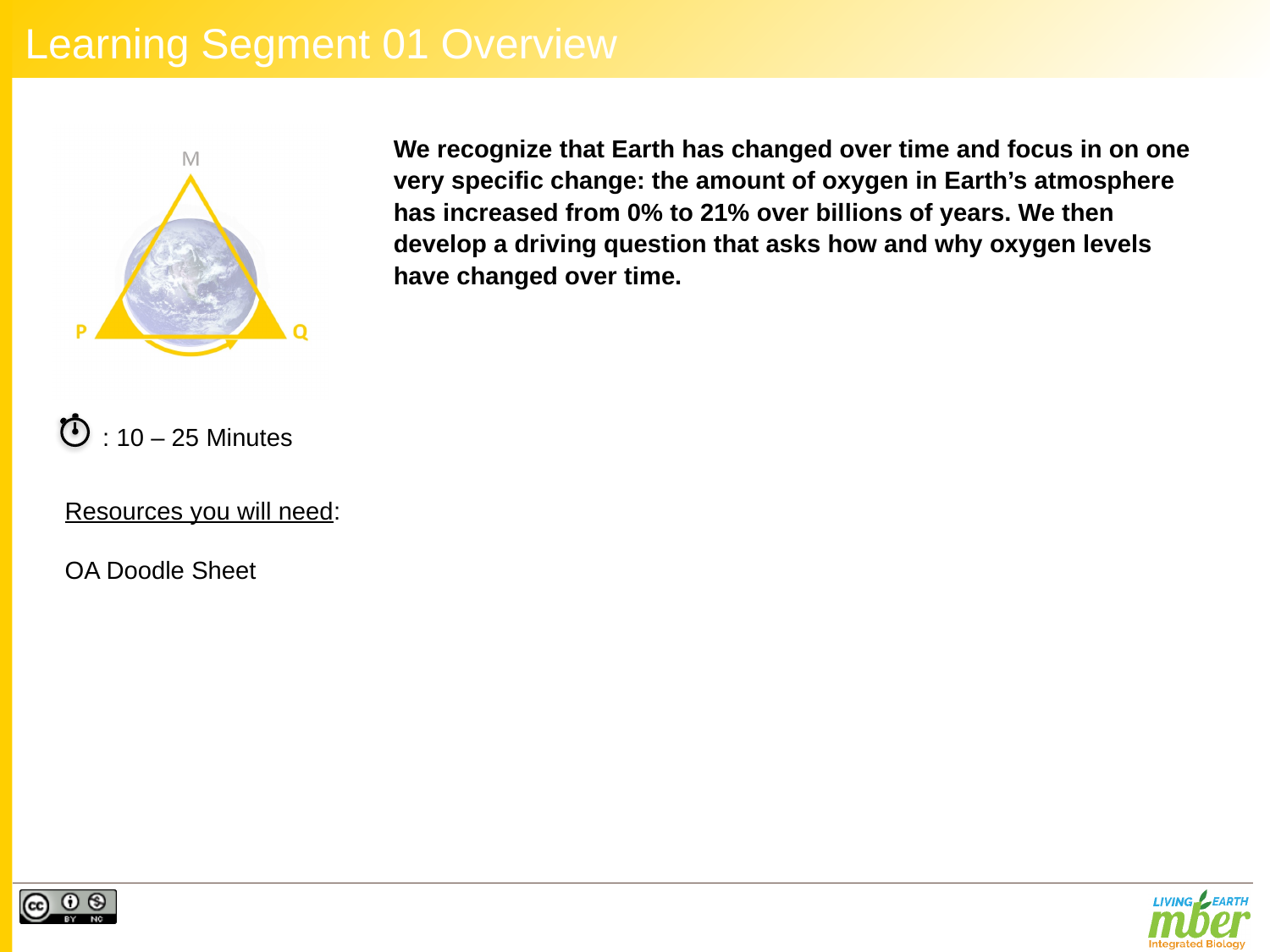

# Learning Segment 01 Overview
We recognize that Earth has changed over time and focus in on one very specific change: the amount of oxygen in Earth’s atmosphere has increased from 0% to 21% over billions of years. We then develop a driving question that asks how and why oxygen levels have changed over time.

: 10 – 25 Minutes
Resources you will need:

OA Doodle Sheet